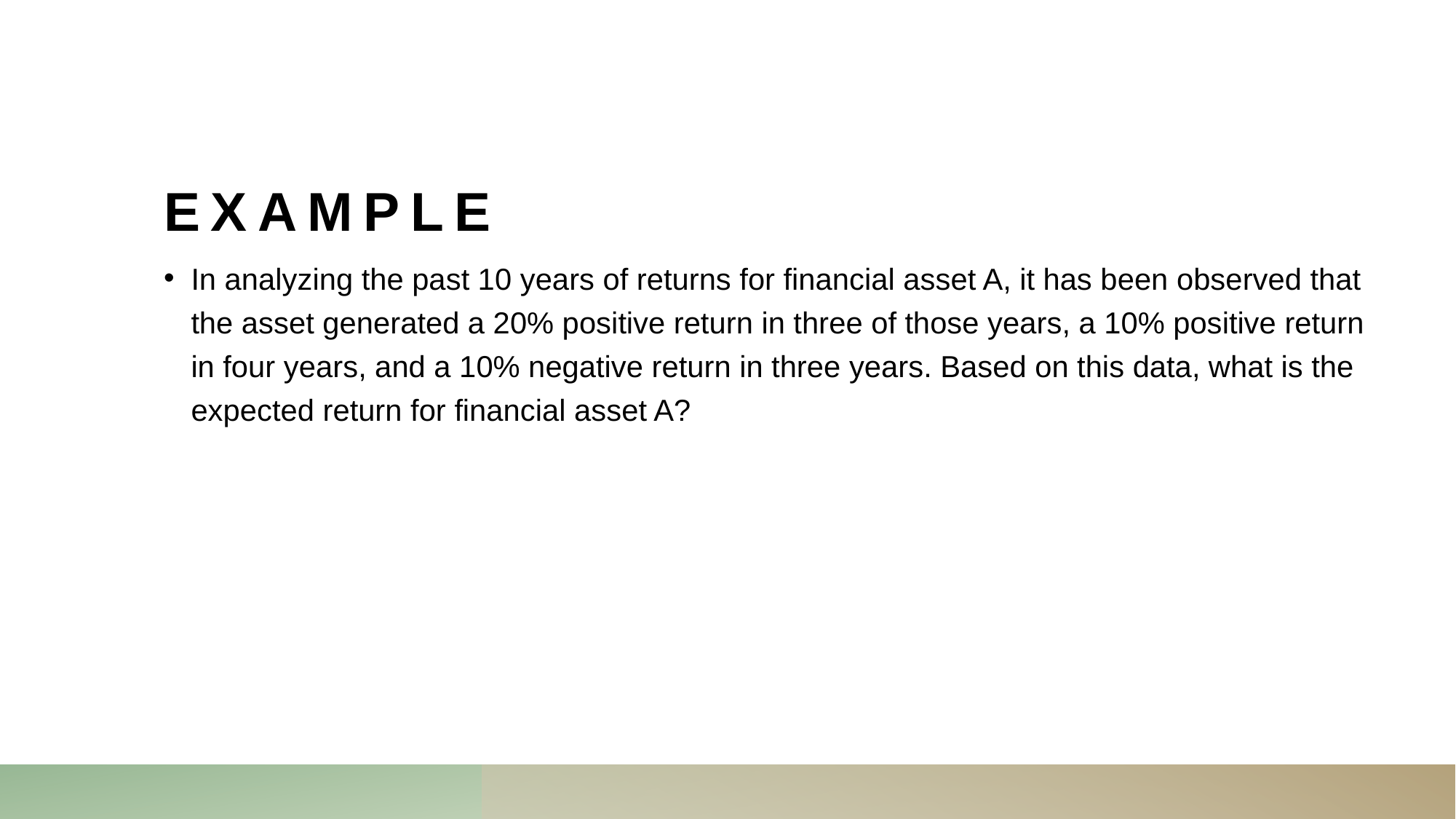

# Example
In analyzing the past 10 years of returns for financial asset A, it has been observed that the asset generated a 20% positive return in three of those years, a 10% positive return in four years, and a 10% negative return in three years. Based on this data, what is the expected return for financial asset A?